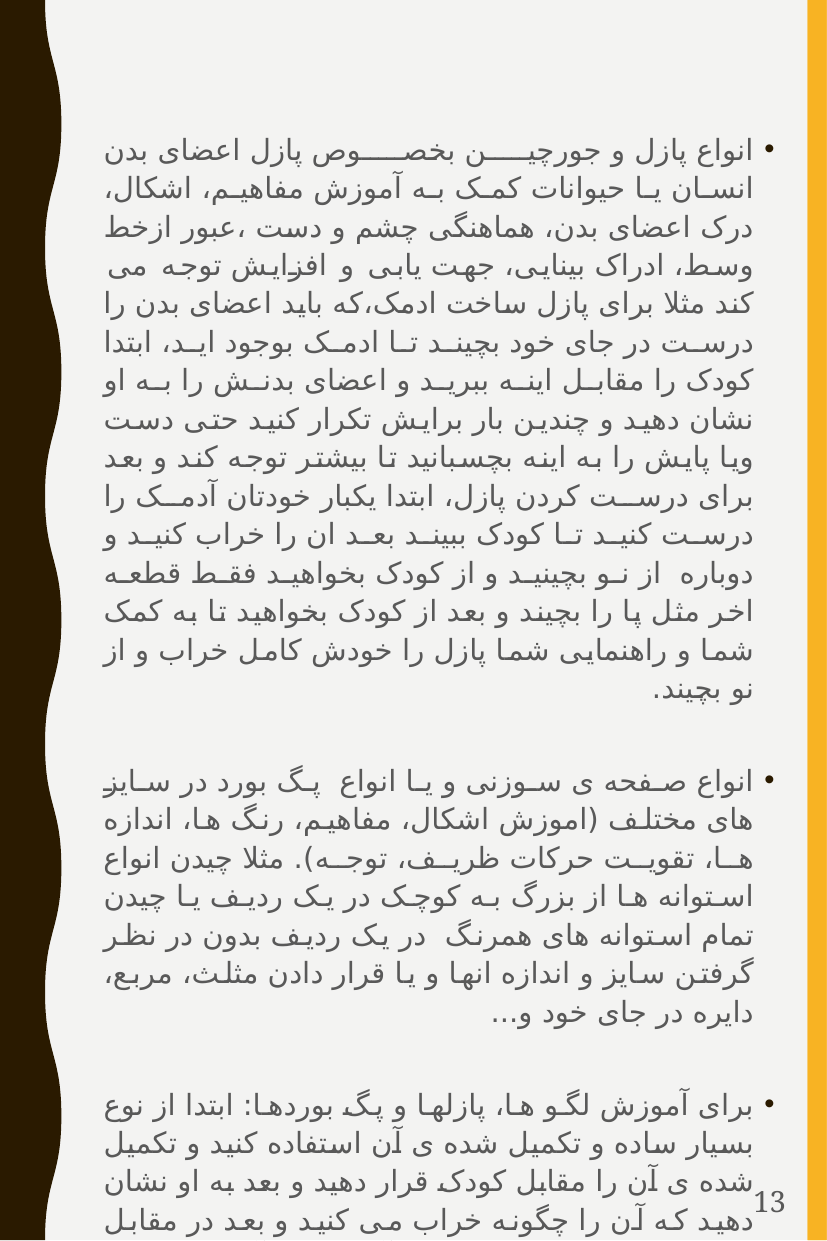

انواع پازل و جورچین بخصوص پازل اعضای بدن انسان یا حیوانات کمک به آموزش مفاهیم، اشکال، درک اعضای بدن، هماهنگی چشم و دست ،عبور ازخط وسط، ادراک بینایی، جهت یابی و افزایش توجه می کند مثلا برای پازل ساخت ادمک،که باید اعضای بدن را درست در جای خود بچیند تا ادمک بوجود اید، ابتدا کودک را مقابل اینه ببرید و اعضای بدنش را به او نشان دهید و چندین بار برایش تکرار کنید حتی دست ویا پایش را به اینه بچسبانید تا بیشتر توجه کند و بعد برای درست کردن پازل، ابتدا یکبار خودتان آدمک را درست کنید تا کودک ببیند بعد ان را خراب کنید و دوباره  از نو بچینید و از کودک بخواهید فقط قطعه اخر مثل پا را بچیند و بعد از کودک بخواهید تا به کمک شما و راهنمایی شما پازل را خودش کامل خراب و از نو بچیند.

انواع صفحه ی سوزنی و یا انواع  پگ بورد در سایز های مختلف (اموزش اشکال، مفاهیم، رنگ ها، اندازه ها، تقویت حرکات ظریف، توجه). مثلا چیدن انواع استوانه ها از بزرگ به کوچک در یک ردیف یا چیدن تمام استوانه های همرنگ  در یک ردیف بدون در نظر گرفتن سایز و اندازه انها و یا قرار دادن مثلث، مربع، دایره در جای خود و...

برای آموزش لگو ها، پازلها و پگ بوردها: ابتدا از نوع بسیار ساده و تکمیل شده ی آن استفاده کنید و تکمیل شده ی آن را مقابل کودک قرار دهید و بعد به او نشان دهید که آن را چگونه خراب می کنید و بعد در مقابل کودک خودتان شروع به چیدن آن کنید و آن را بسازید تا او ببیند و قطعه آخر را از کودک بخواهید تا سر جایش بگذارد، وقتی با کار اشنا شد قطعات بیشتری را بردارید تا او بچیند و در نهایت تمام قطعات را بردارید تا او به تنهایی بچیند.

13